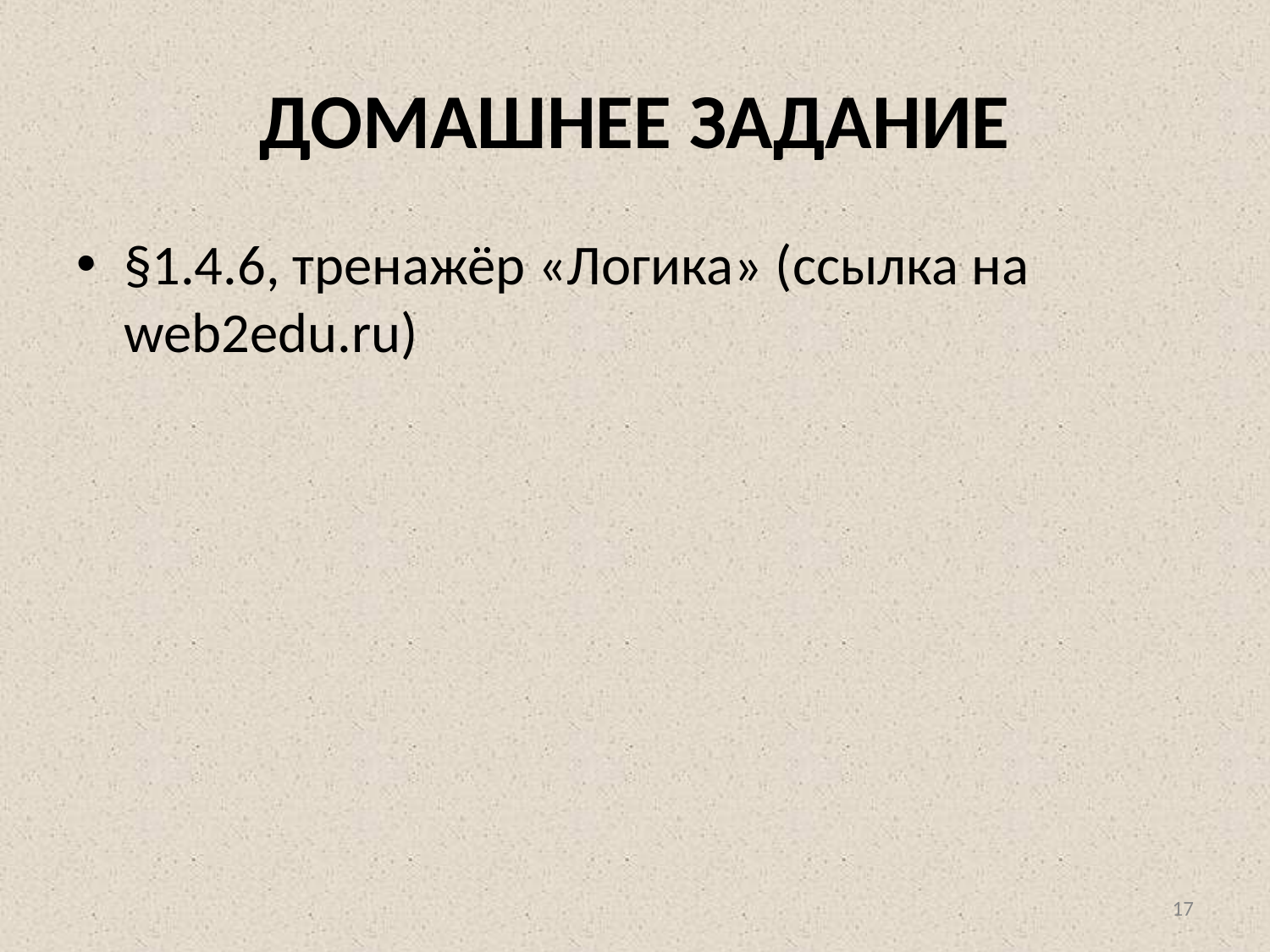

# ДОМАШНЕЕ ЗАДАНИЕ
§1.4.6, тренажёр «Логика» (ссылка на web2edu.ru)
17